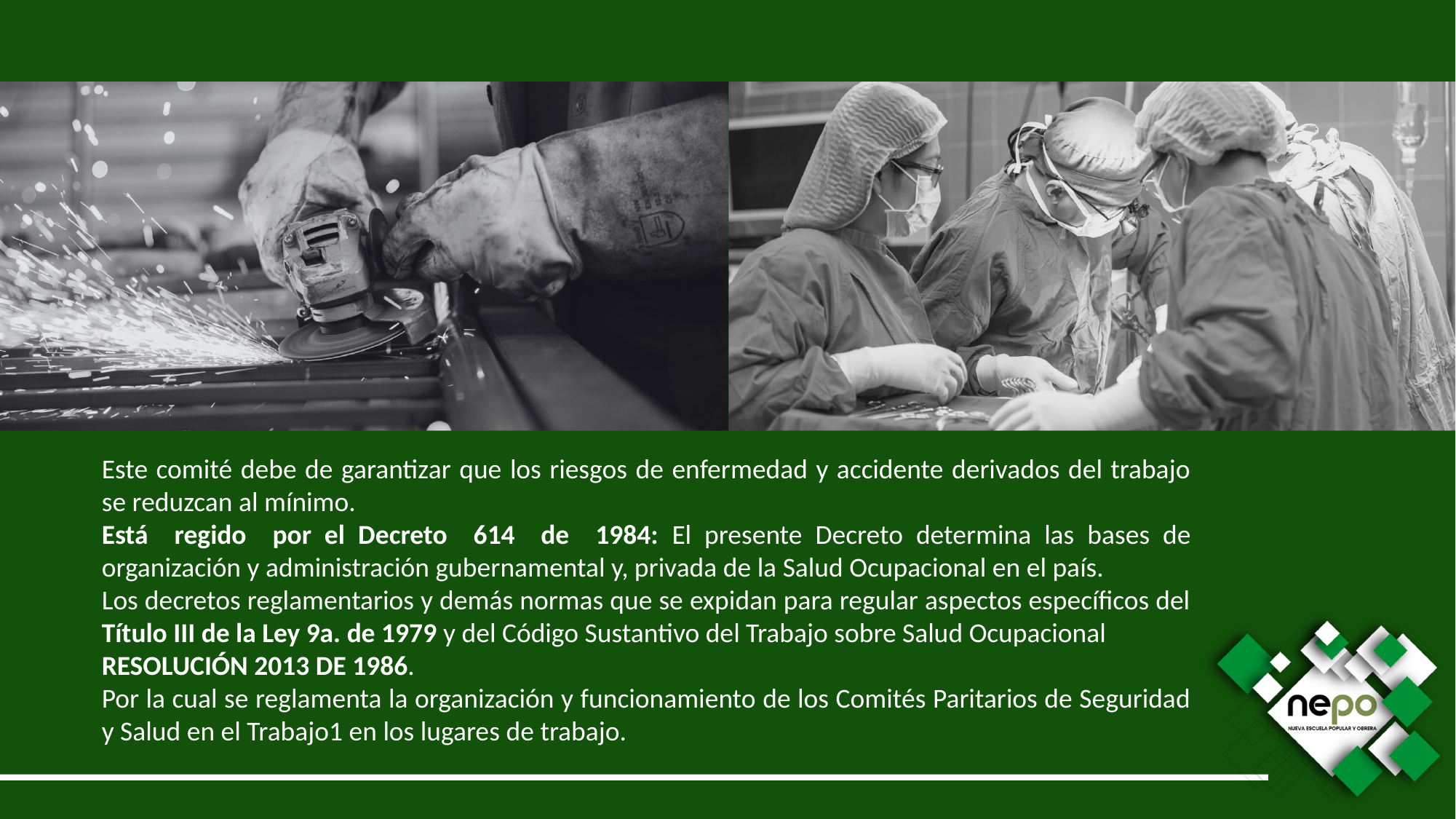

Este comité debe de garantizar que los riesgos de enfermedad y accidente derivados del trabajo se reduzcan al mínimo.
Está  regido  por el Decreto  614  de  1984: El presente Decreto determina las bases de organización y administración gubernamental y, privada de la Salud Ocupacional en el país.
Los decretos reglamentarios y demás normas que se expidan para regular aspectos específicos del Título III de la Ley 9a. de 1979 y del Código Sustantivo del Trabajo sobre Salud Ocupacional
RESOLUCIÓN 2013 DE 1986.
Por la cual se reglamenta la organización y funcionamiento de los Comités Paritarios de Seguridad y Salud en el Trabajo1 en los lugares de trabajo.